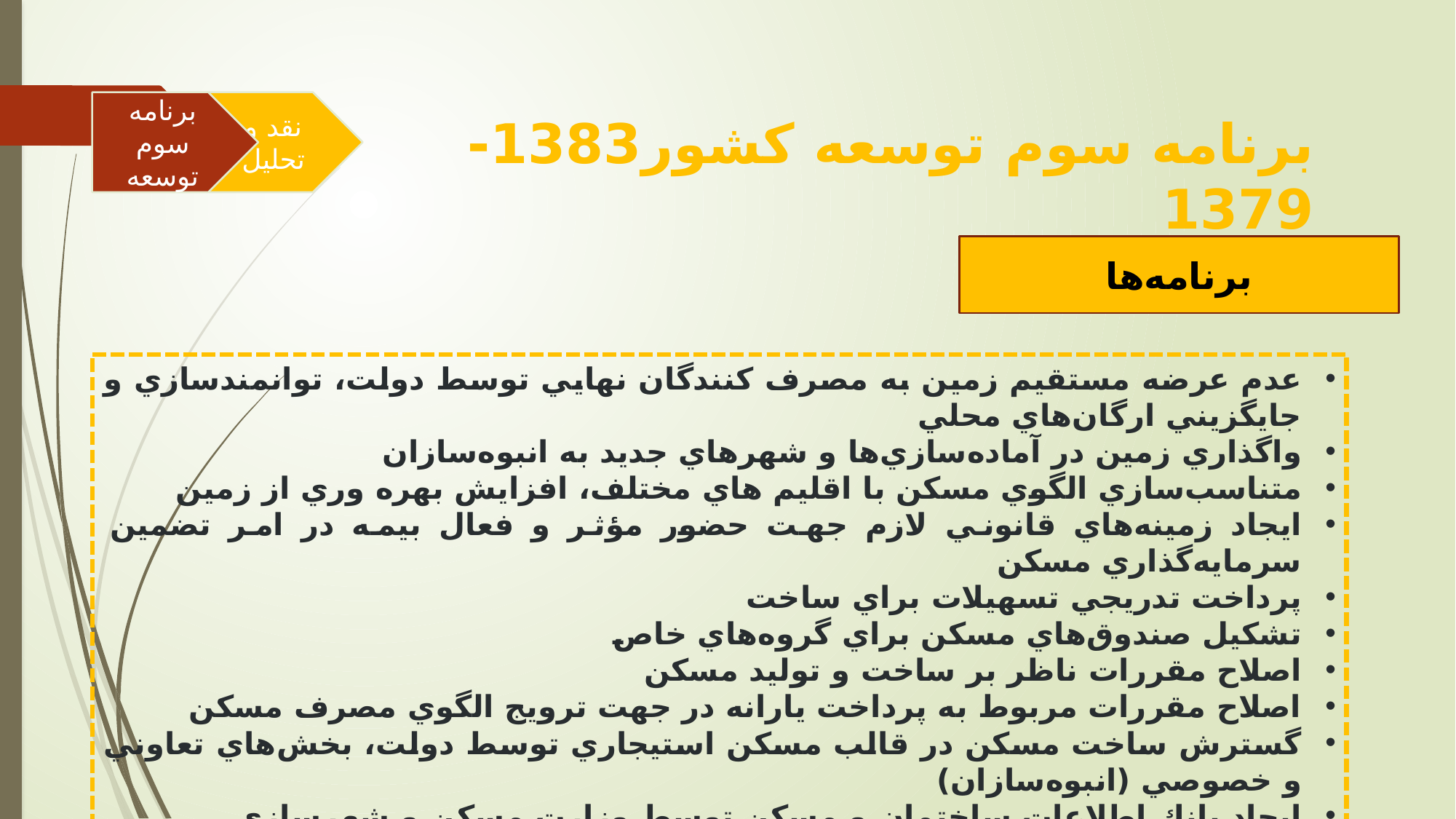

برنامه سوم توسعه
نقد و تحلیل
برنامه سوم توسعه كشور1383-1379
برنامه‌ها
عدم عرضه مستقيم زمين به مصرف كنندگان نهايي توسط دولت، توانمندسازي و جايگزيني ارگان‌هاي محلي
واگذاري زمين در آماده‌سازي‌ها و شهرهاي جديد به انبوه‌سازان
متناسب‌سازي الگوي مسكن با اقليم هاي مختلف، افزايش بهره وري از زمين
ايجاد زمينه‌هاي قانوني لازم جهت حضور مؤثر و فعال بيمه در امر تضمين سرمايه‌گذاري مسكن
پرداخت تدريجي تسهيلات براي ساخت
تشكيل صندوق‌هاي مسكن براي گروه‌هاي خاص
اصلاح مقررات ناظر بر ساخت و توليد مسكن
اصلاح مقررات مربوط به پرداخت يارانه در جهت ترويج الگوي مصرف مسكن
گسترش ساخت مسكن در قالب مسكن استيجاري توسط دولت، بخش‌هاي تعاوني و خصوصي (انبوه‌سازان)
ايجاد بانك اطلاعات ساختمان و مسكن توسط وزارت مسكن و شهرسازي